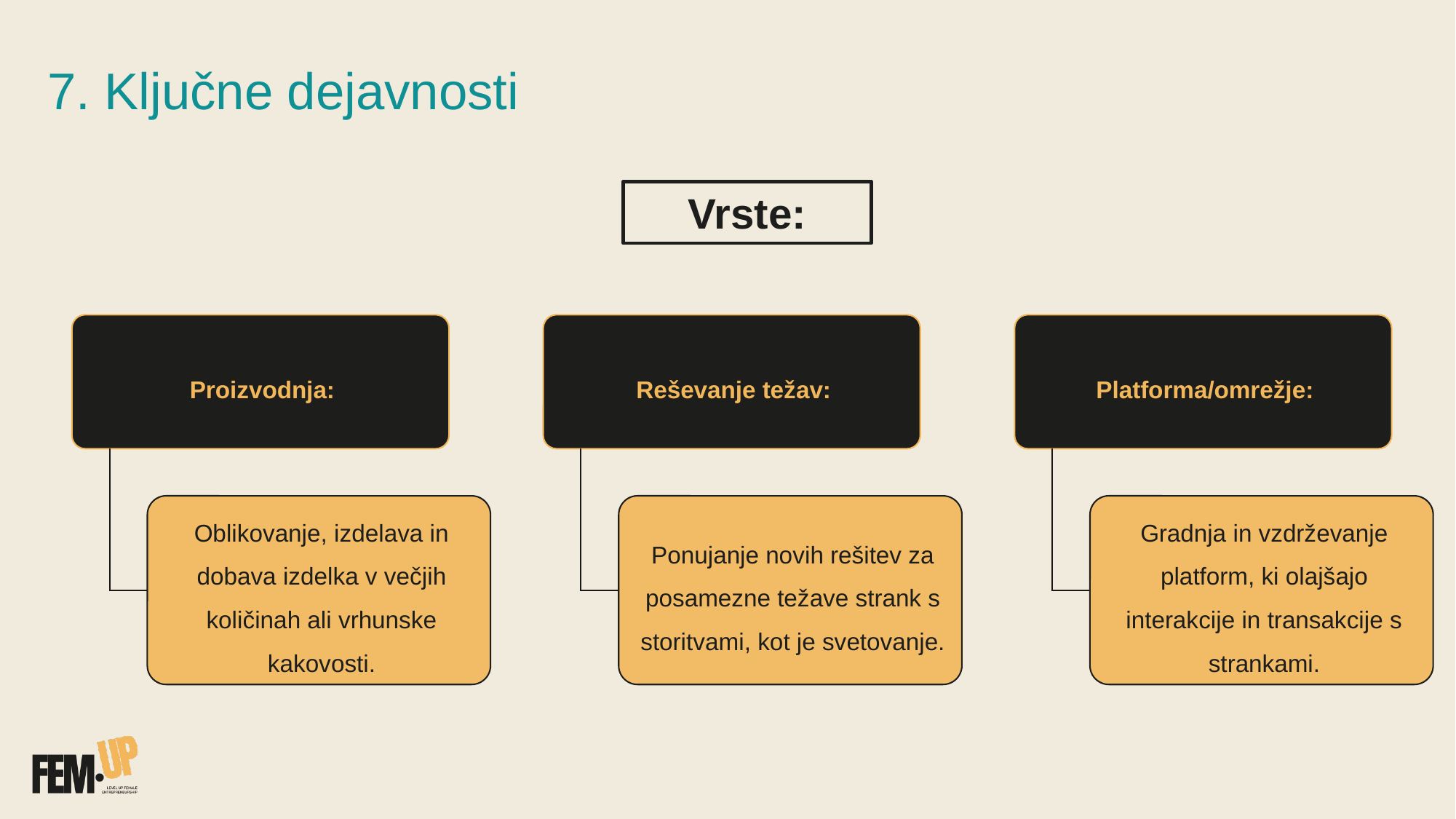

# 7. Ključne dejavnosti
Vrste:
Proizvodnja:
Oblikovanje, izdelava in dobava izdelka v večjih količinah ali vrhunske kakovosti.
Reševanje težav:
Ponujanje novih rešitev za posamezne težave strank s storitvami, kot je svetovanje.
Platforma/omrežje:
Gradnja in vzdrževanje platform, ki olajšajo interakcije in transakcije s strankami.